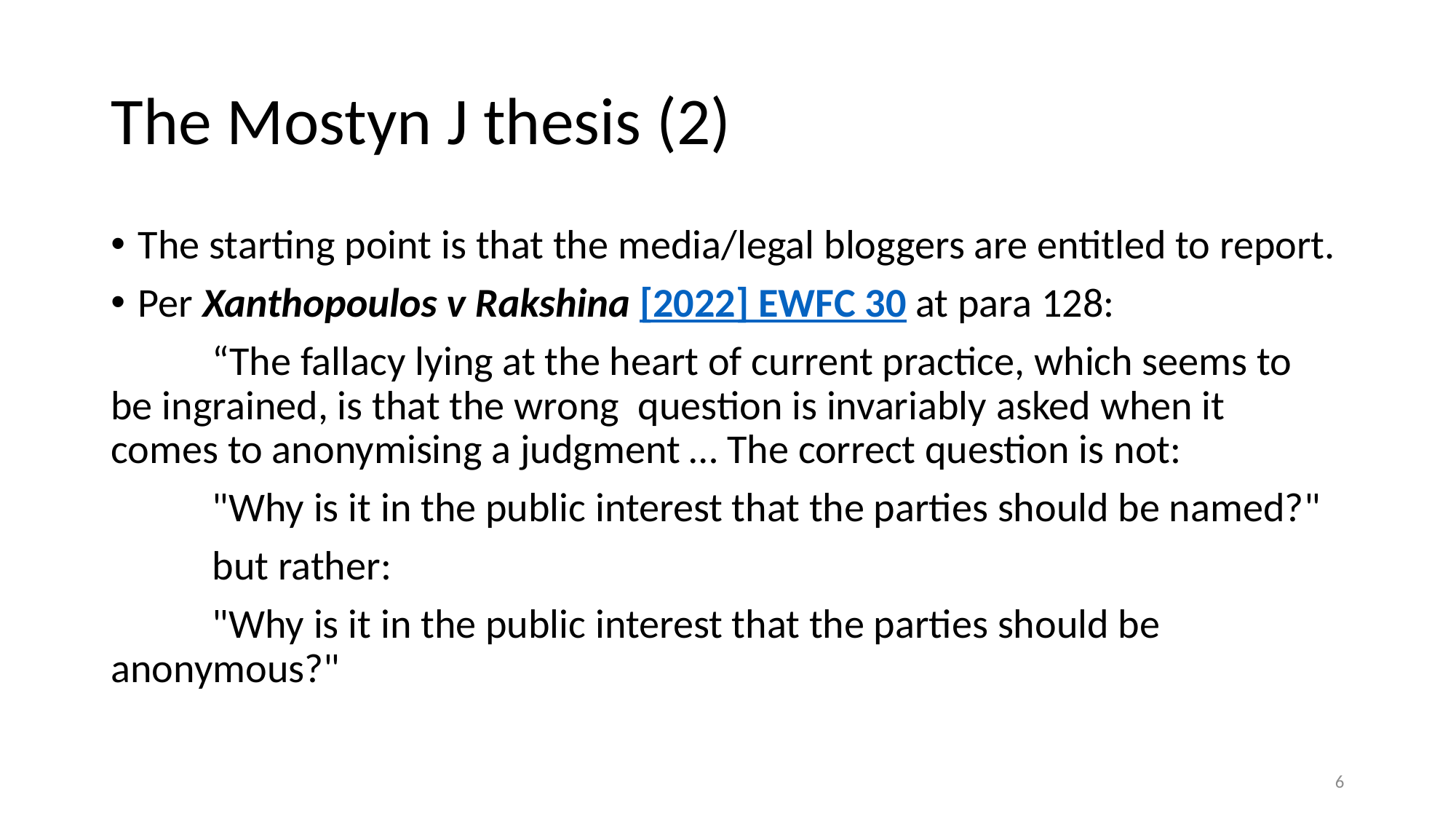

# The Mostyn J thesis (2)
The starting point is that the media/legal bloggers are entitled to report.
Per Xanthopoulos v Rakshina [2022] EWFC 30 at para 128:
 	“The fallacy lying at the heart of current practice, which seems to 		be ingrained, is that the wrong  question is invariably asked when it 	comes to anonymising a judgment … The correct question is not:
	"Why is it in the public interest that the parties should be named?"
	but rather:
	"Why is it in the public interest that the parties should be 	anonymous?"

6